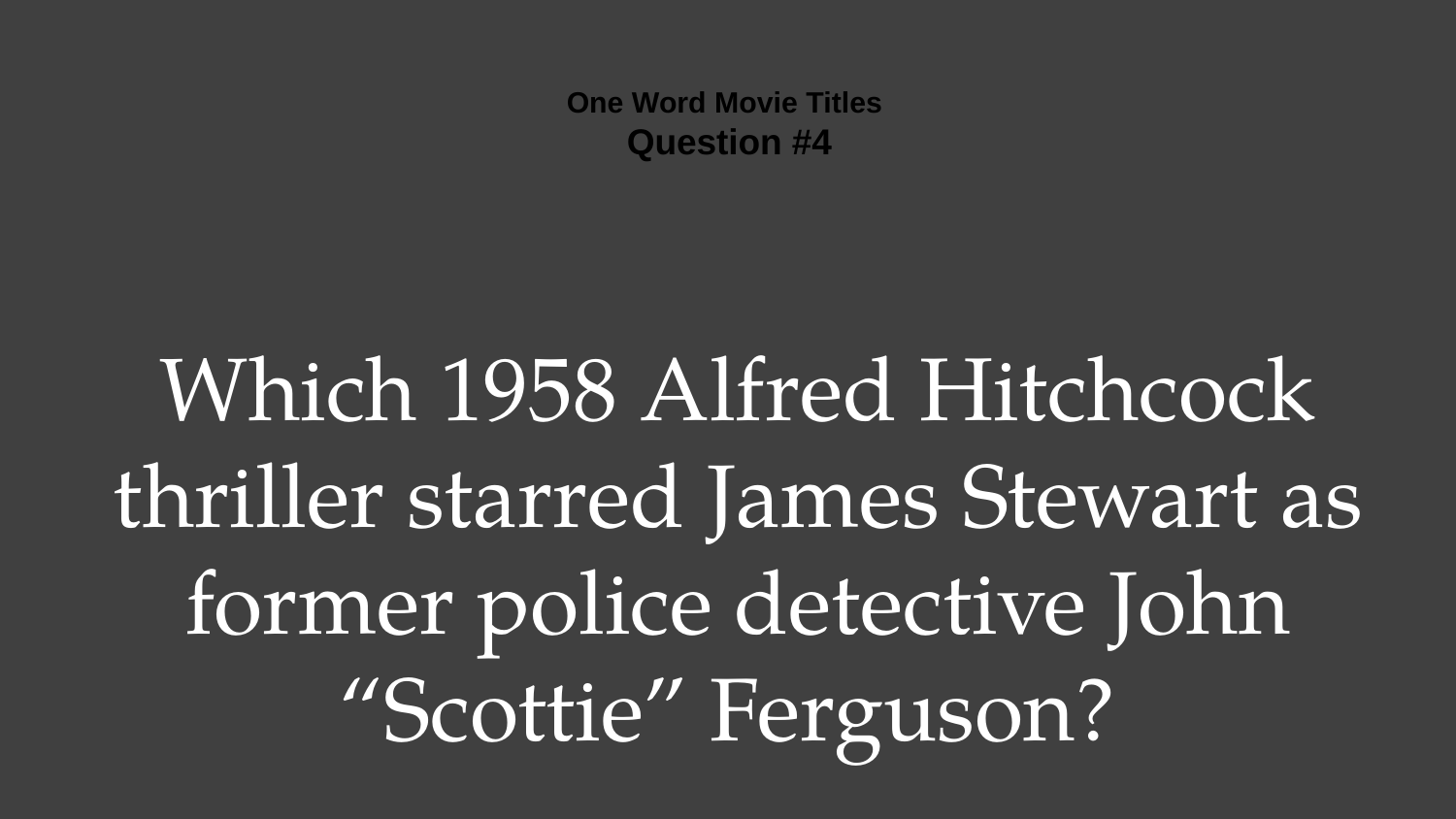

# One Word Movie Titles Question #4
Which 1958 Alfred Hitchcock thriller starred James Stewart as former police detective John “Scottie” Ferguson?